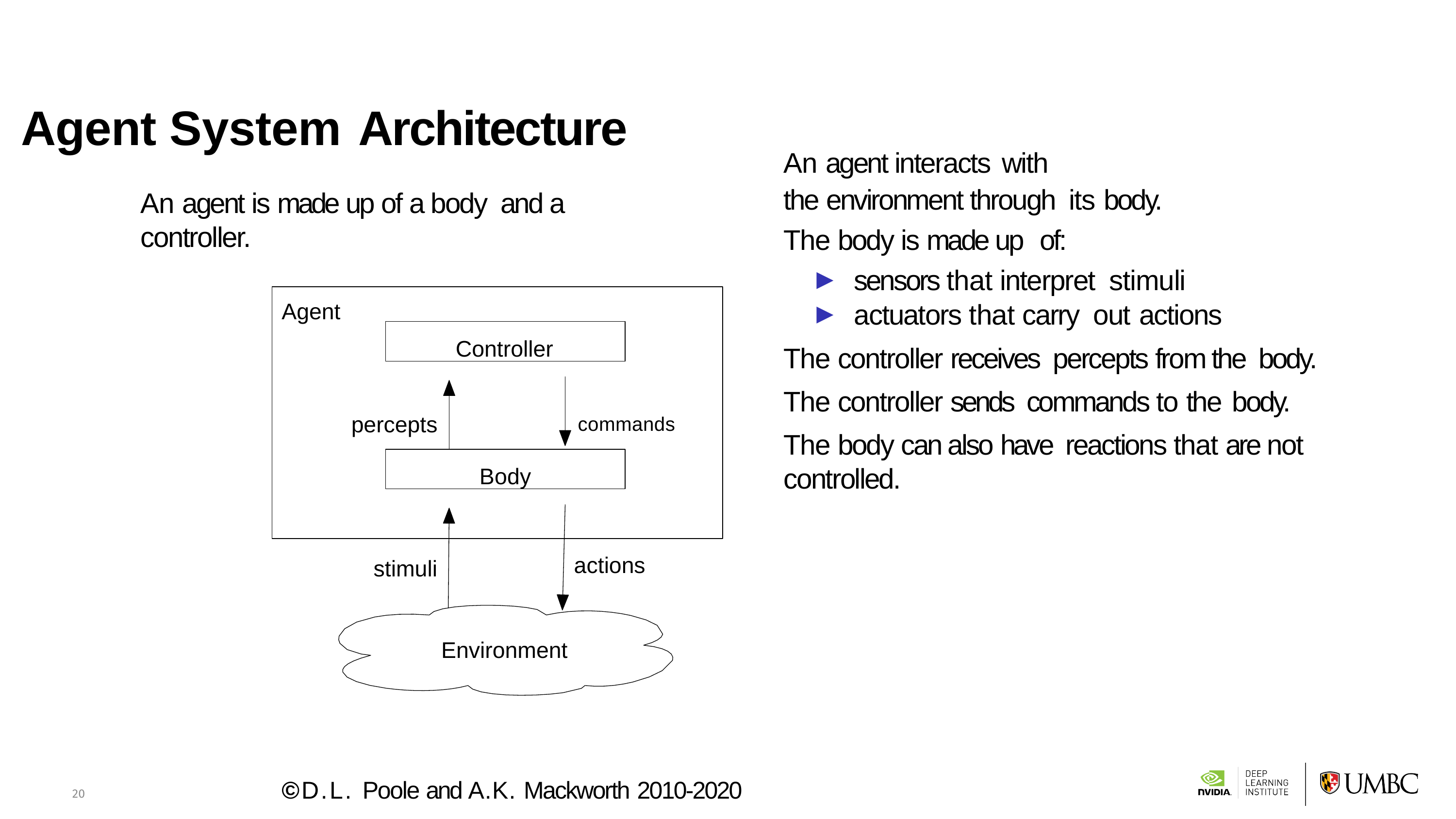

# Agent System Architecture
An agent interacts with
the environment through  its body.
The body is made up of:
sensors that interpret  stimuli
actuators that carry  out actions
The controller receives  percepts from the body.
The controller sends  commands to the body.
The body can also have  reactions that are not  controlled.
An agent is made up of a body  and a controller.

Agent
Controller

percepts	commands
Body

actions
stimuli
Environment
©D.L. Poole and A.K. Mackworth 2010-2020